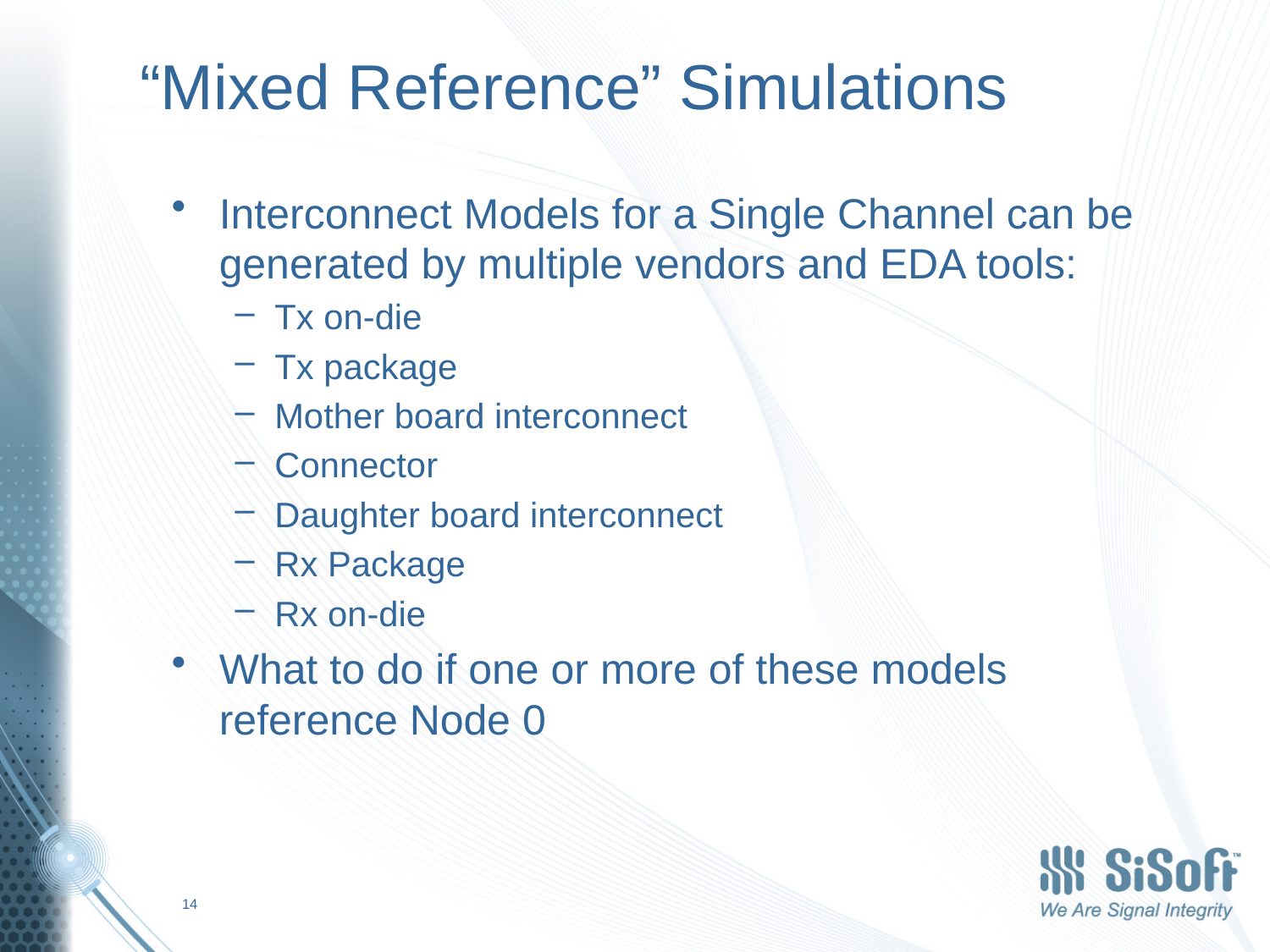

# “Mixed Reference” Simulations
Interconnect Models for a Single Channel can be generated by multiple vendors and EDA tools:
Tx on-die
Tx package
Mother board interconnect
Connector
Daughter board interconnect
Rx Package
Rx on-die
What to do if one or more of these models reference Node 0

14